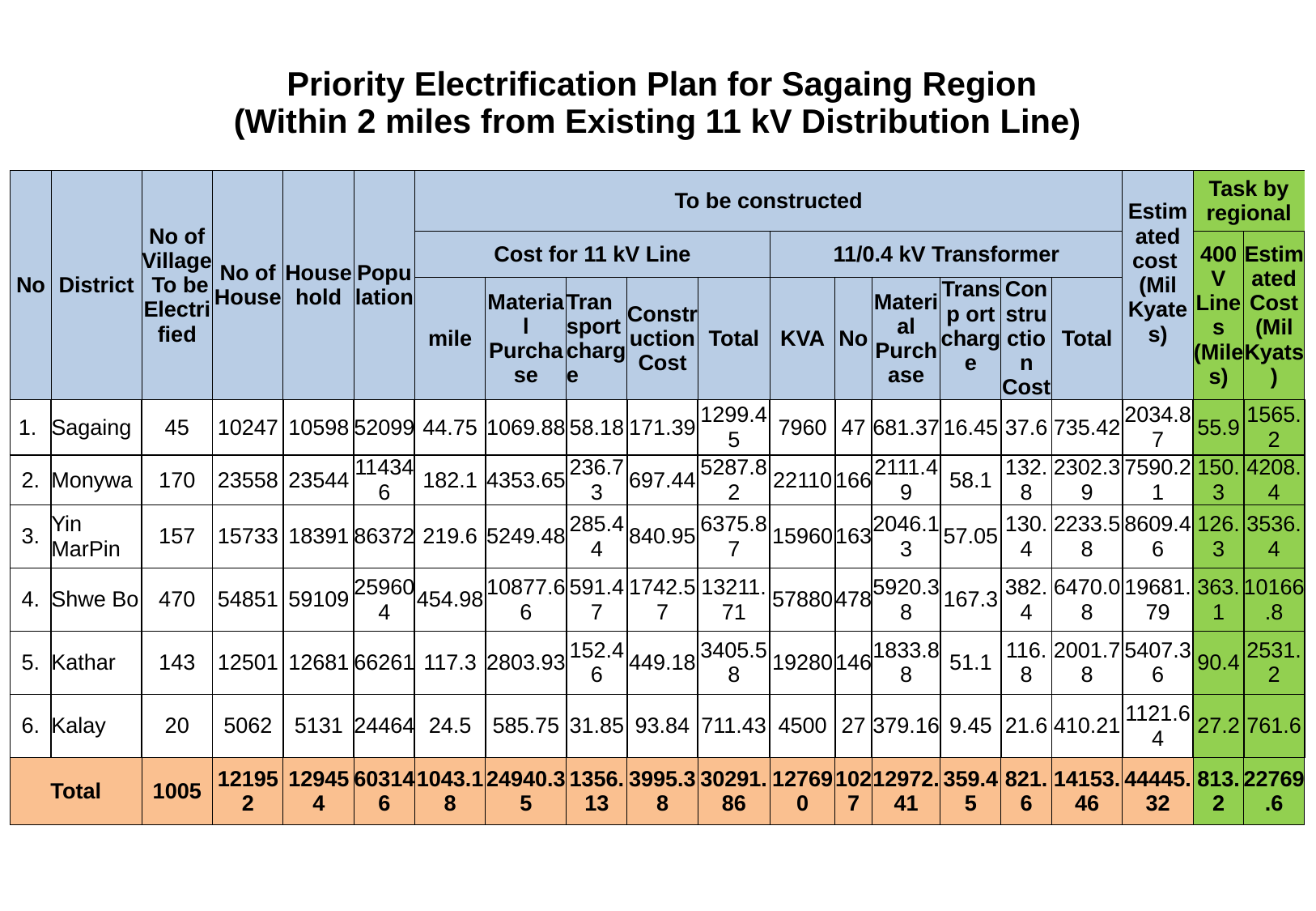

| Priority Electrification Plan for Sagaing Region (Within 2 miles from Existing 11 kV Distribution Line) |  |  |  |  |  |  |  |  |  |  |  |  |  |  |  |  |  |  |  |  |  |  |  |  |  |  |  |
| --- | --- | --- | --- | --- | --- | --- | --- | --- | --- | --- | --- | --- | --- | --- | --- | --- | --- | --- | --- | --- | --- | --- | --- | --- | --- | --- | --- |
|  |  |  |  |  |  |  |  |  |  |  |  |  |  |  |  |  |  |  |  |  |  |  |  |  |  |  |  |
| No | District | No of Village To be Electri fied | No of House | House hold | Popu lation | To be constructed |  |  |  |  |  |  |  |  |  |  |  |  |  |  |  |  |  | Estimated cost (Mil Kyates) | Task by regional |  |  |
|  |  |  |  |  |  | Cost for 11 kV Line |  |  |  |  |  |  |  |  | 11/0.4 kV Transformer |  |  |  |  |  |  |  |  |  | 400 V Lines (Miles) |  | Estimated Cost (Mil Kyats) |
|  |  |  |  |  |  | mile | Material Purchase |  | Tran sport charge |  | Construction Cost |  | Total |  | KVA | No | Material Purchase |  | Transp ort charge |  | Construction Cost |  | Total |  |  |  |  |
| 1. | Sagaing | 45 | 10247 | 10598 | 52099 | 44.75 | 1069.88 |  | 58.18 |  | 171.39 |  | 1299.45 |  | 7960 | 47 | 681.37 |  | 16.45 |  | 37.6 |  | 735.42 | 2034.87 | 55.9 |  | 1565.2 |
| 2. | Monywa | 170 | 23558 | 23544 | 114346 | 182.1 | 4353.65 |  | 236.73 |  | 697.44 |  | 5287.82 |  | 22110 | 166 | 2111.49 |  | 58.1 |  | 132.8 |  | 2302.39 | 7590.21 | 150.3 |  | 4208.4 |
| 3. | Yin MarPin | 157 | 15733 | 18391 | 86372 | 219.6 | 5249.48 |  | 285.44 |  | 840.95 |  | 6375.87 |  | 15960 | 163 | 2046.13 |  | 57.05 |  | 130.4 |  | 2233.58 | 8609.46 | 126.3 |  | 3536.4 |
| 4. | Shwe Bo | 470 | 54851 | 59109 | 259604 | 454.98 | 10877.66 |  | 591.47 |  | 1742.57 |  | 13211.71 |  | 57880 | 478 | 5920.38 |  | 167.3 |  | 382.4 |  | 6470.08 | 19681.79 | 363.1 |  | 10166.8 |
| 5. | Kathar | 143 | 12501 | 12681 | 66261 | 117.3 | 2803.93 |  | 152.46 |  | 449.18 |  | 3405.58 |  | 19280 | 146 | 1833.88 |  | 51.1 |  | 116.8 |  | 2001.78 | 5407.36 | 90.4 |  | 2531.2 |
| 6. | Kalay | 20 | 5062 | 5131 | 24464 | 24.5 | 585.75 |  | 31.85 |  | 93.84 |  | 711.43 |  | 4500 | 27 | 379.16 |  | 9.45 |  | 21.6 |  | 410.21 | 1121.64 | 27.2 |  | 761.6 |
| Total |  | 1005 | 121952 | 129454 | 603146 | 1043.18 | 24940.35 |  | 1356.13 |  | 3995.38 |  | 30291.86 |  | 127690 | 1027 | 12972.41 |  | 359.45 |  | 821.6 |  | 14153.46 | 44445.32 | 813.2 |  | 22769.6 |